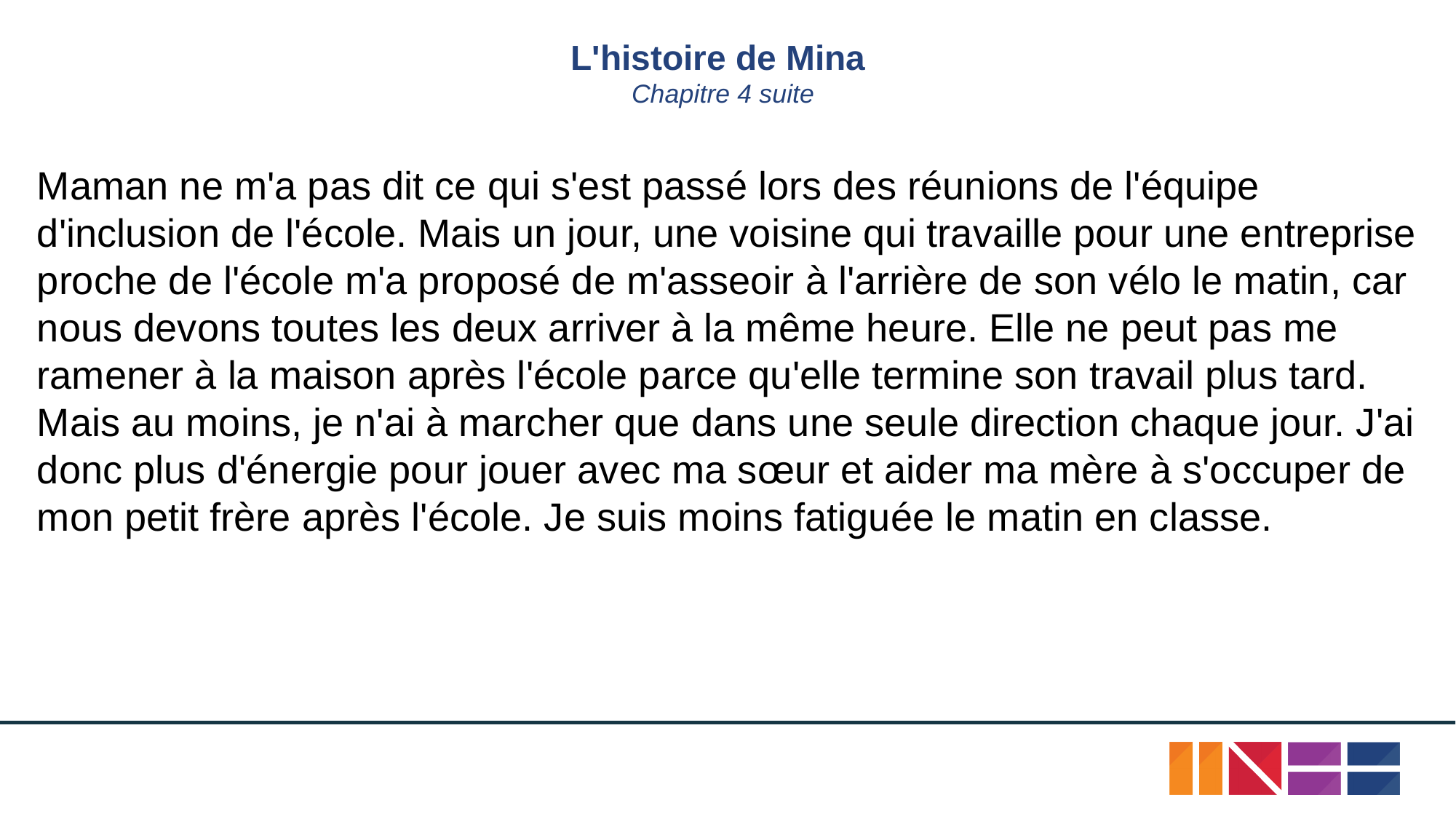

# L'histoire de Mina
Chapitre 4 suite
Maman ne m'a pas dit ce qui s'est passé lors des réunions de l'équipe d'inclusion de l'école. Mais un jour, une voisine qui travaille pour une entreprise proche de l'école m'a proposé de m'asseoir à l'arrière de son vélo le matin, car nous devons toutes les deux arriver à la même heure. Elle ne peut pas me ramener à la maison après l'école parce qu'elle termine son travail plus tard. Mais au moins, je n'ai à marcher que dans une seule direction chaque jour. J'ai donc plus d'énergie pour jouer avec ma sœur et aider ma mère à s'occuper de mon petit frère après l'école. Je suis moins fatiguée le matin en classe.